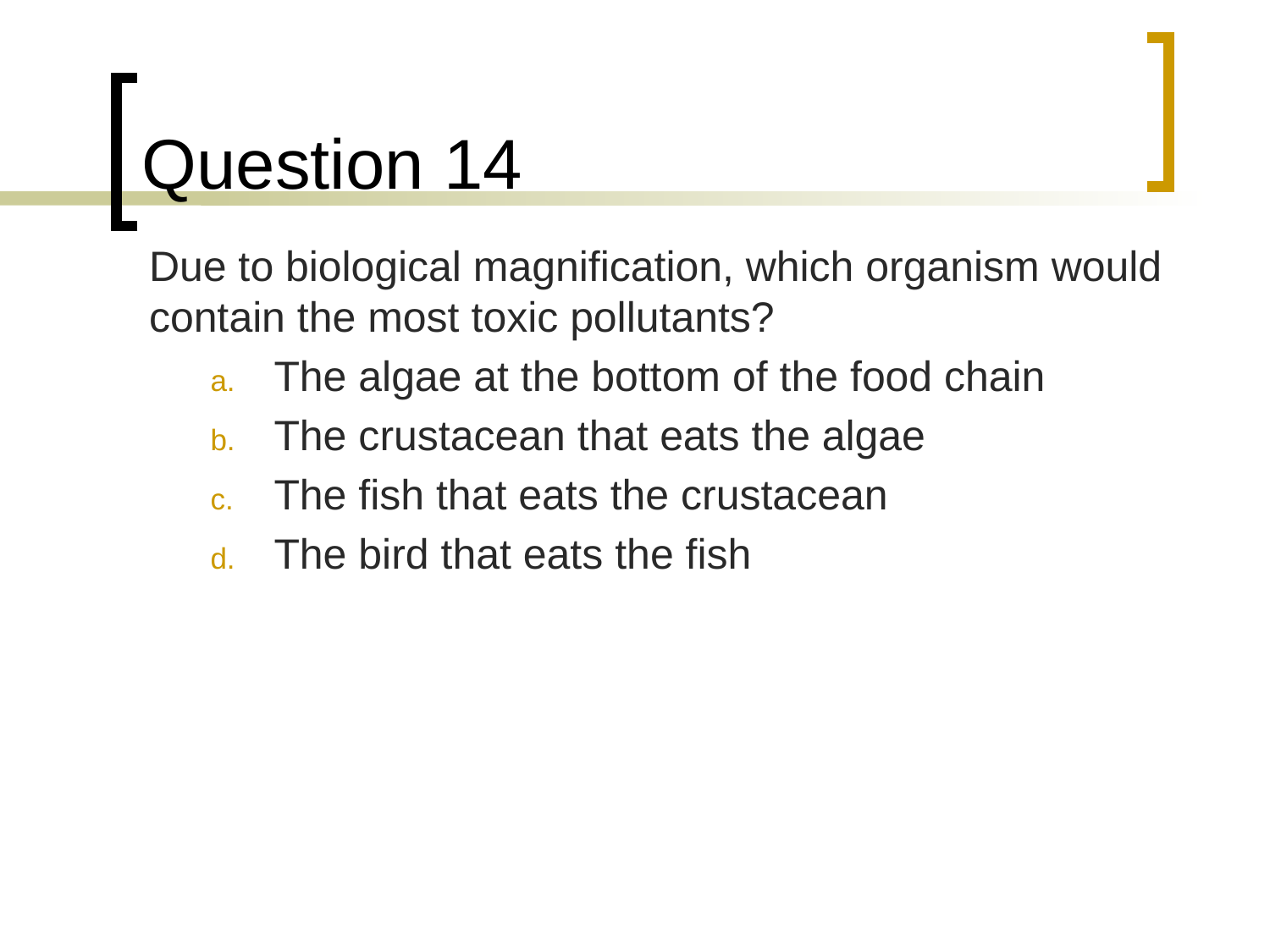

# Question 14
	Due to biological magnification, which organism would contain the most toxic pollutants?
The algae at the bottom of the food chain
The crustacean that eats the algae
The fish that eats the crustacean
The bird that eats the fish